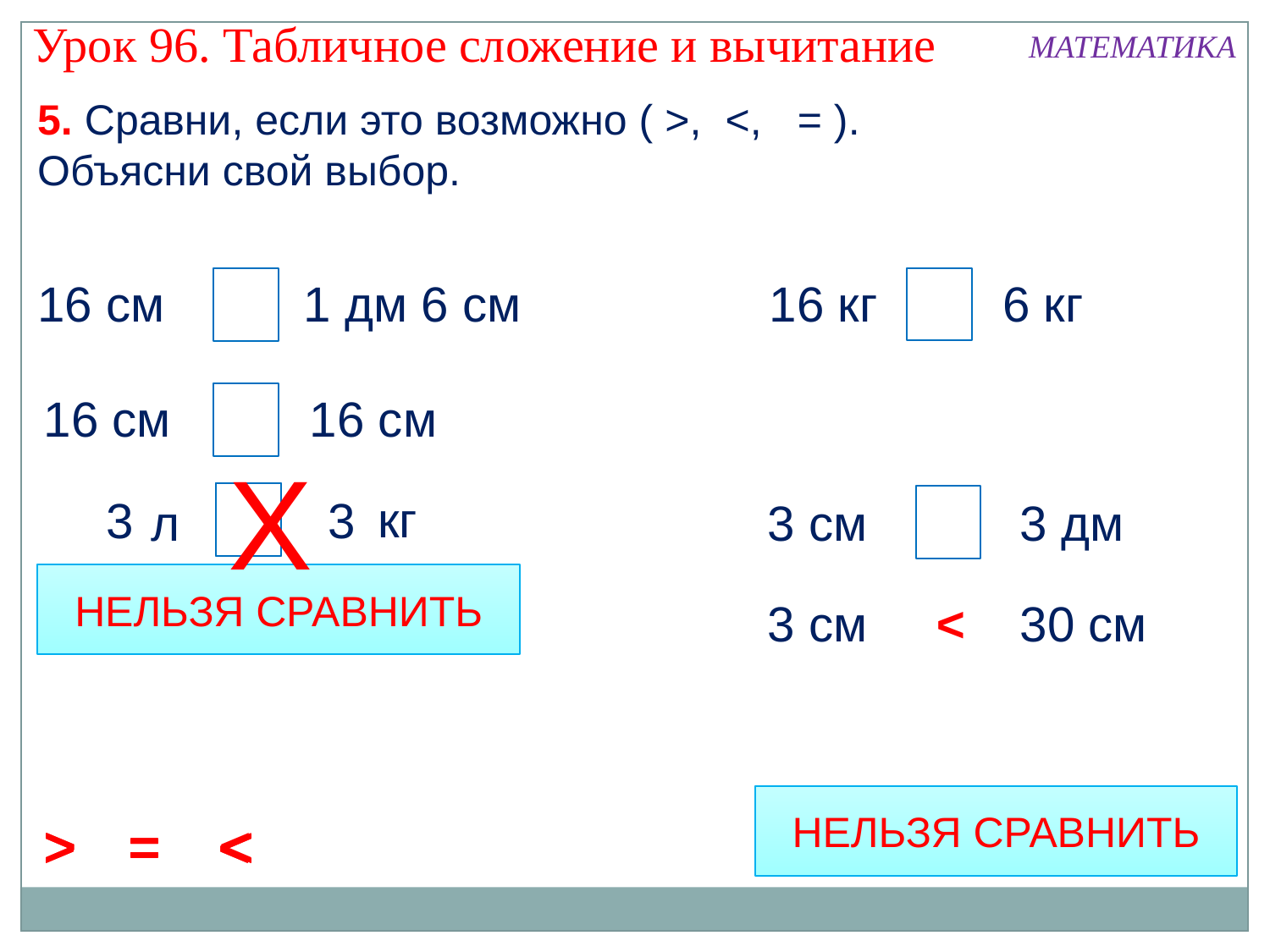

Урок 96. Табличное сложение и вычитание
МАТЕМАТИКА
5. Сравни, если это возможно ( >,  <,   = ).
Объясни свой выбор.
16 см     =   1 дм 6 см
16 кг    >   6 кг

16 см     =   16 см

кг
3  >          3

Х
 л
3 см     <    3 дм

НЕЛЬЗЯ СРАВНИТЬ
3 см     <    30 см
НЕЛЬЗЯ СРАВНИТЬ
 >
 >
=
<
 >
=
<
 >
=
<
 >
=
=
 >
=
<
 >
=
<
 >
=
<
<
<